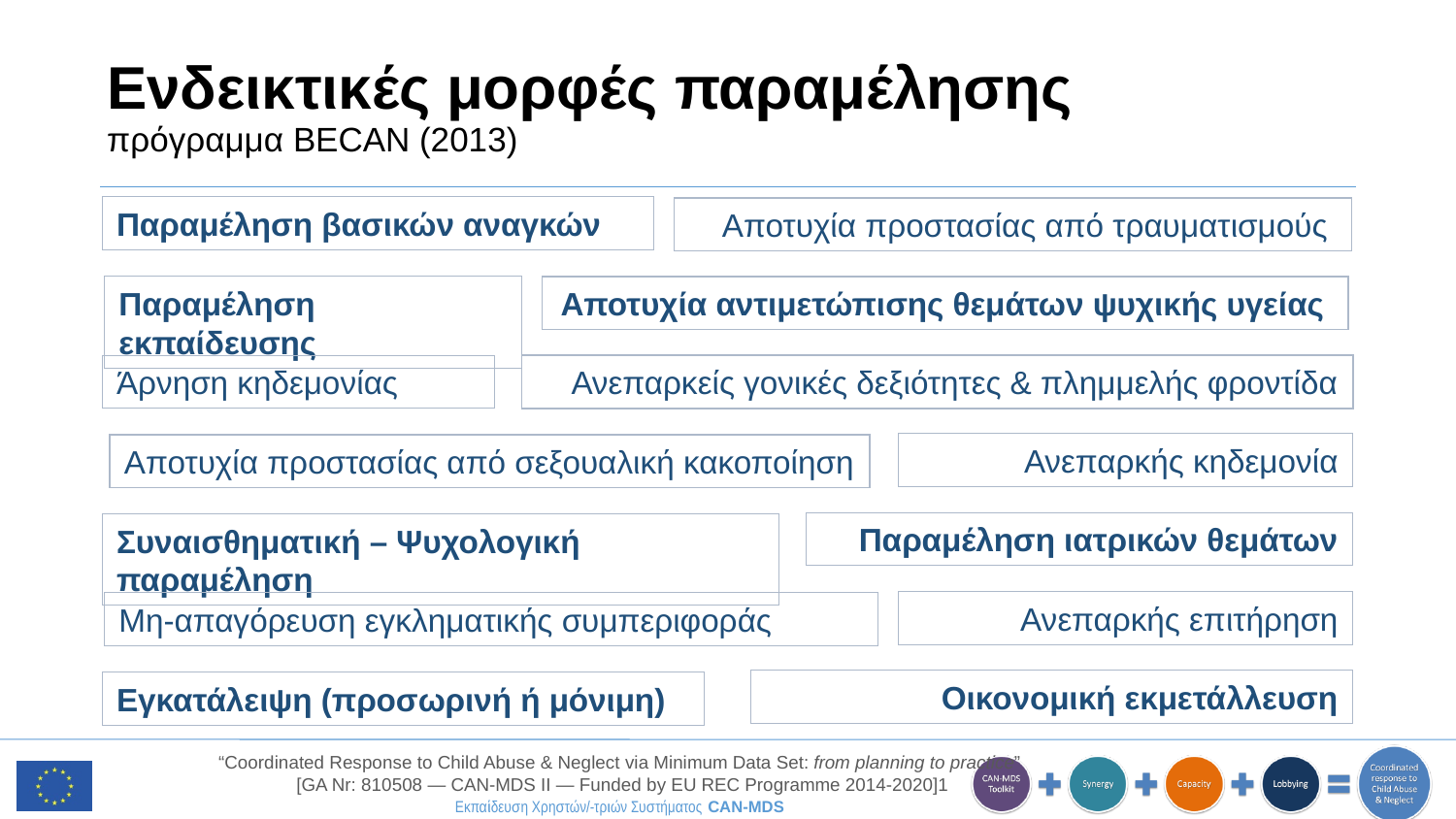

# Ενδεικτικές μορφές παραμέλησης πρόγραμμα BECAN (2013)
Παραμέληση βασικών αναγκών
Αποτυχία προστασίας από τραυματισμούς
Παραμέληση εκπαίδευσης
Αποτυχία αντιμετώπισης θεμάτων ψυχικής υγείας
Ανεπαρκείς γονικές δεξιότητες & πλημμελής φροντίδα
Άρνηση κηδεμονίας
Ανεπαρκής κηδεμονία
Αποτυχία προστασίας από σεξουαλική κακοποίηση
Παραμέληση ιατρικών θεμάτων
Συναισθηματική – Ψυχολογική παραμέληση
Ανεπαρκής επιτήρηση
Μη-απαγόρευση εγκληματικής συμπεριφοράς
Οικονομική εκμετάλλευση
Εγκατάλειψη (προσωρινή ή μόνιμη)